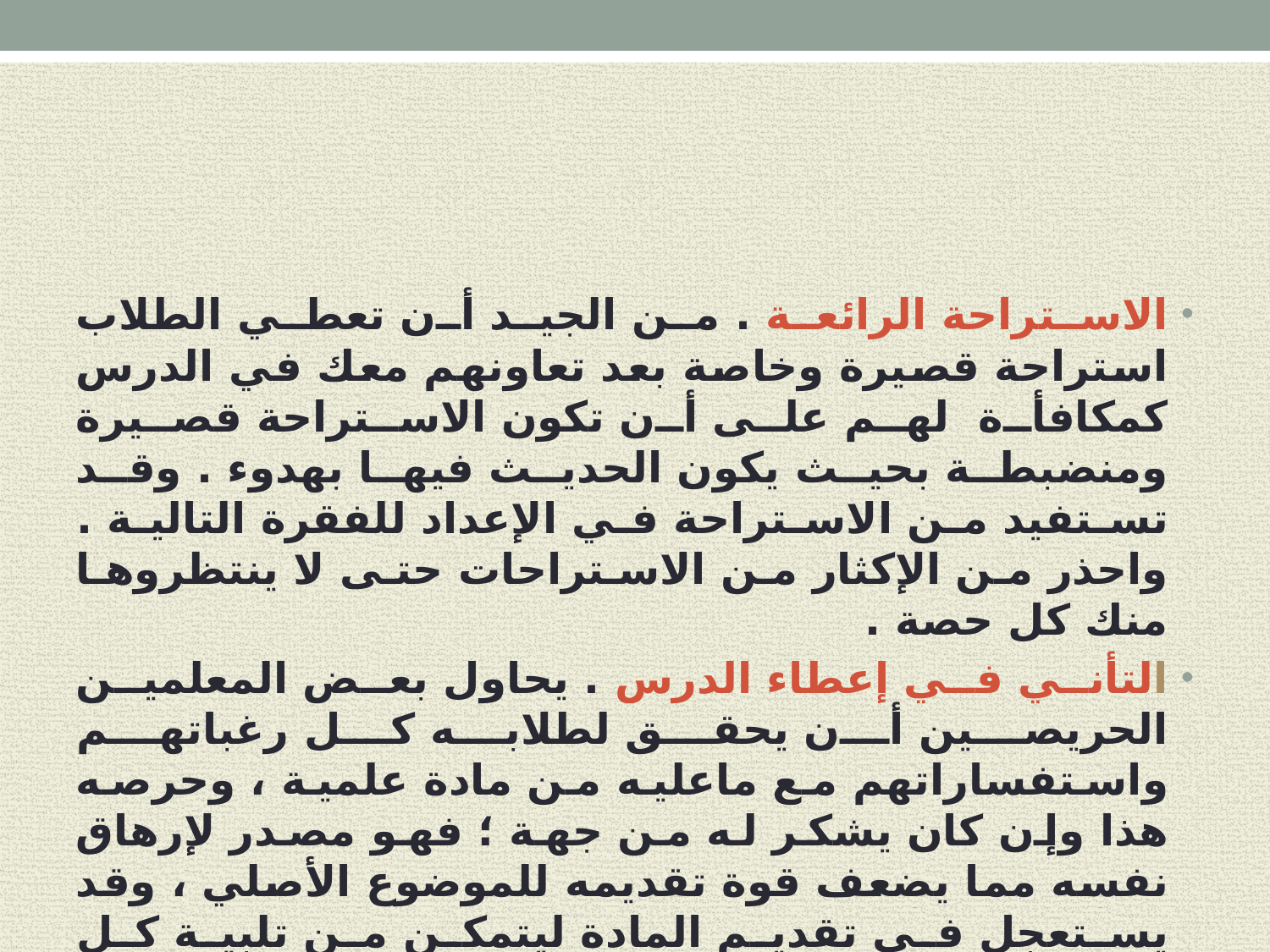

#

الاستراحة الرائعة . من الجيد أن تعطي الطلاب استراحة قصيرة وخاصة بعد تعاونهم معك في الدرس كمكافأة  لهم على أن تكون الاستراحة قصيرة ومنضبطة بحيث يكون الحديث فيها بهدوء . وقد تستفيد من الاستراحة في الإعداد للفقرة التالية . واحذر من الإكثار من الاستراحات حتى لا ينتظروها منك كل حصة .
التأني في إعطاء الدرس . يحاول بعض المعلمين الحريصين أن يحقق لطلابه كل رغباتهم واستفساراتهم مع ماعليه من مادة علمية ، وحرصه هذا وإن كان يشكر له من جهة ؛ فهو مصدر لإرهاق نفسه مما يضعف قوة تقديمه للموضوع الأصلي ، وقد يستعجل في تقديم المادة ليتمكن من تلبية كل المتطلبات فيفرط في الجميع.
ولذا يجب عليه التأكد من عدم سرعته في تقديم المادة ، وأن يرفض أي مقاطعة لعمله حتى ينجزه ، ولا بد أن يدرك طلابه أنه حريصا على تحقيق احتياجاتهم ولكن لا يستطيع تلبية جميع الرغبات .
التعزيز المرئي . والفكرة تقوم على وضع إشارات ورقية في الصف تؤكد على قواعد سلوكية مطلوبة من الطالب يشير إليها المعلم في حال مخالفة الطالب لتلك القاعدة ، وقوة تأثير الإشارة نابعة من تأكيدها في حس الطالب النابع من نظره المتكرر لها في الصف ولكن هذا متعلق بحزم المعلم تجاه تطبيق ما فيها .